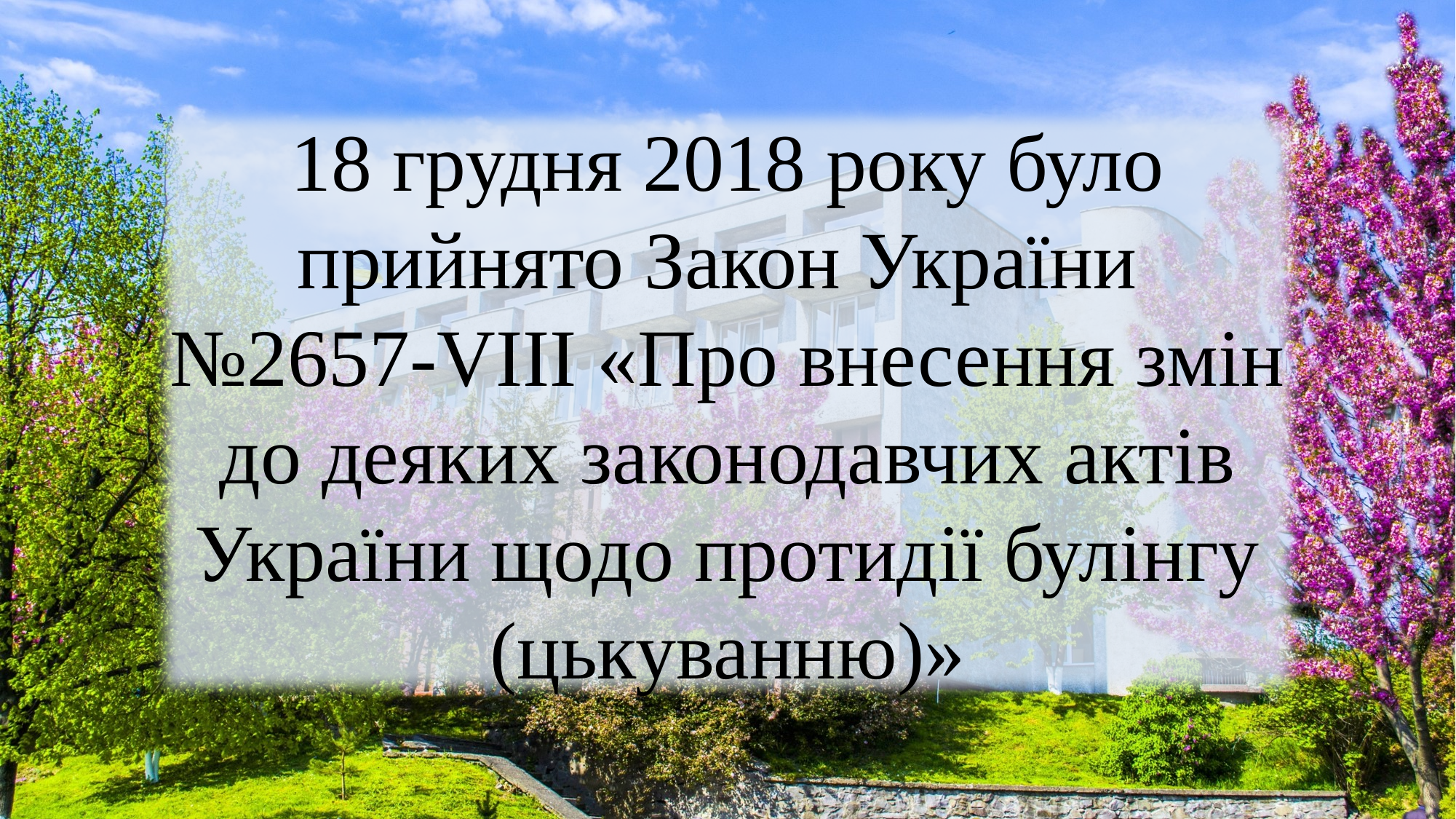

18 грудня 2018 року було прийнято Закон України
№2657-VIII «Про внесення змін до деяких законодавчих актів України щодо протидії булінгу (цькуванню)»